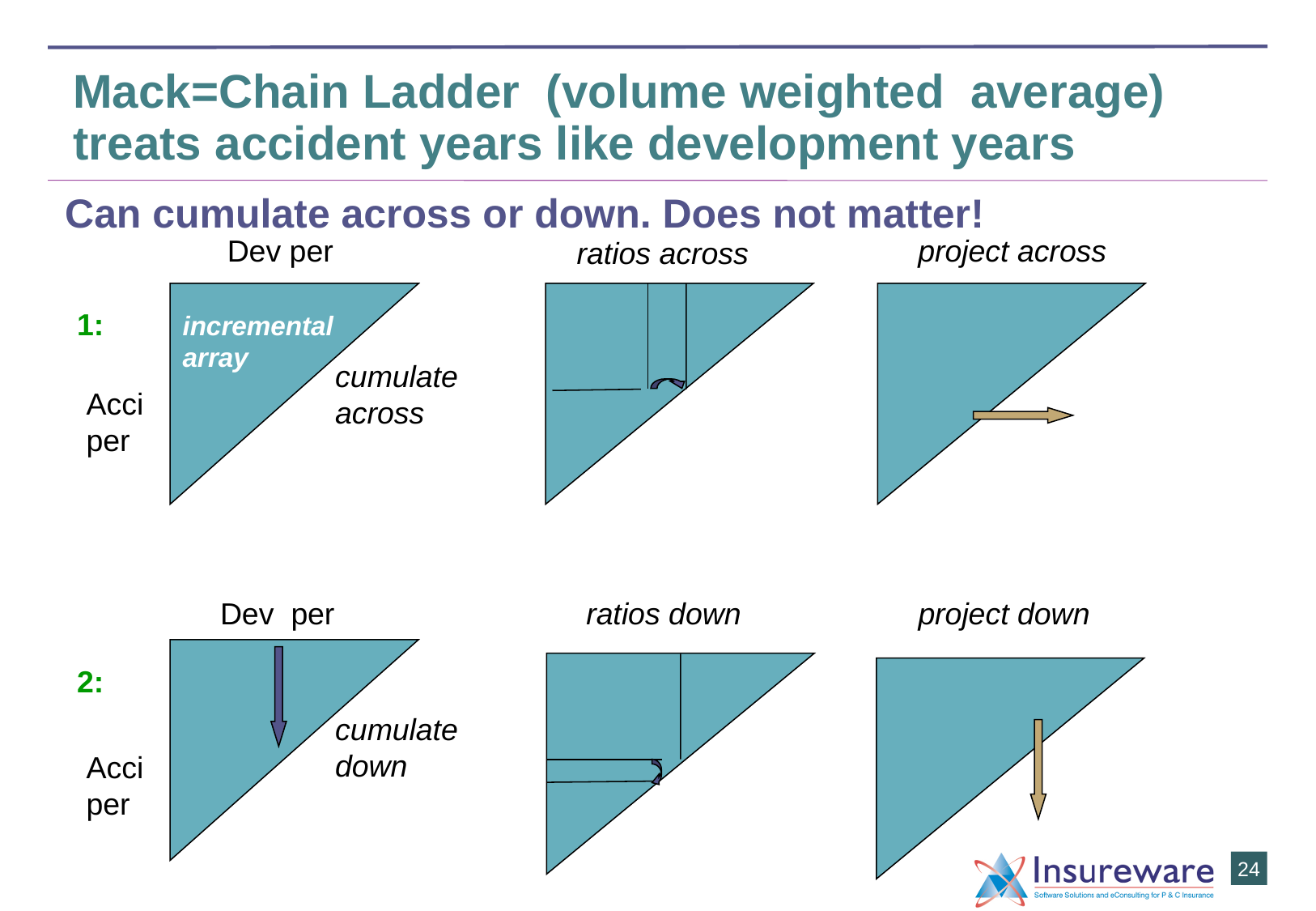

# Mack=Chain Ladder  (volume weighted  average) treats accident years like development years
Can cumulate across or down. Does not matter!

project across
Dev per

ratios across

1:
incremental
array
cumulate across

Acci per
Dev  per
ratios down
project down

2:

cumulate down

Acci per
24